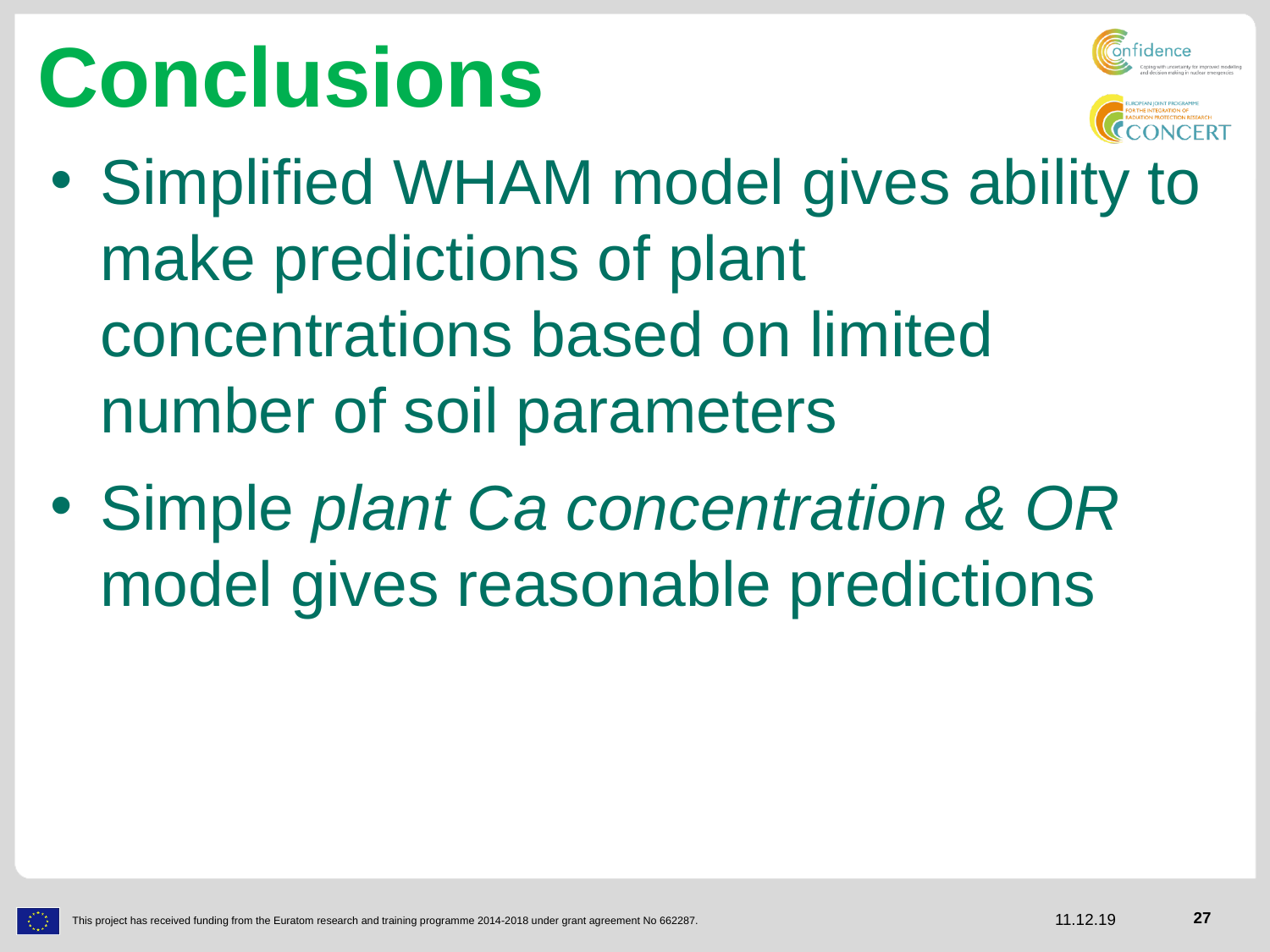

Conclusions
Simplified WHAM model gives ability to make predictions of plant concentrations based on limited number of soil parameters
Simple plant Ca concentration & OR model gives reasonable predictions